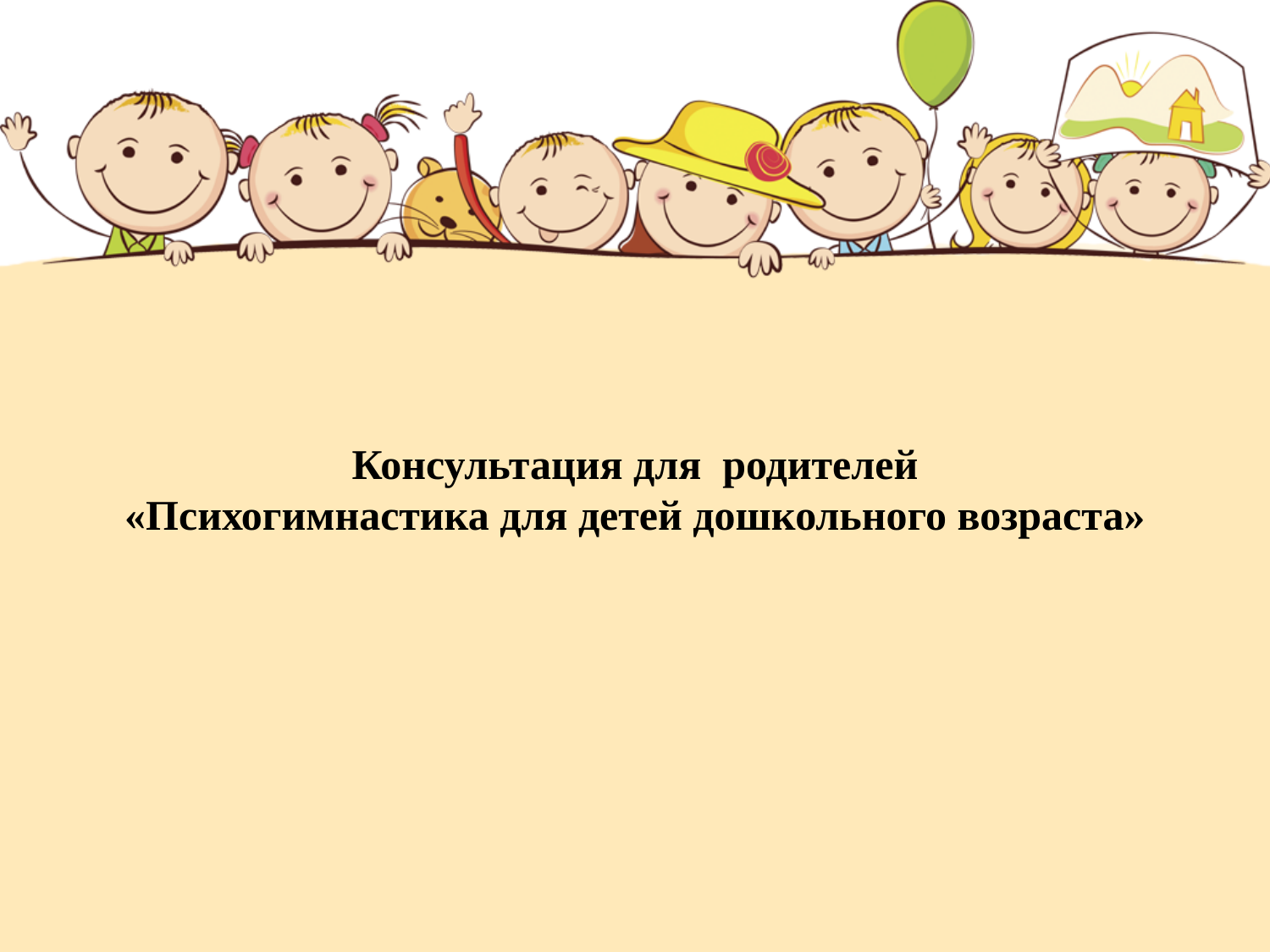

# Консультация для  родителей «Психогимнастика для детей дошкольного возраста»